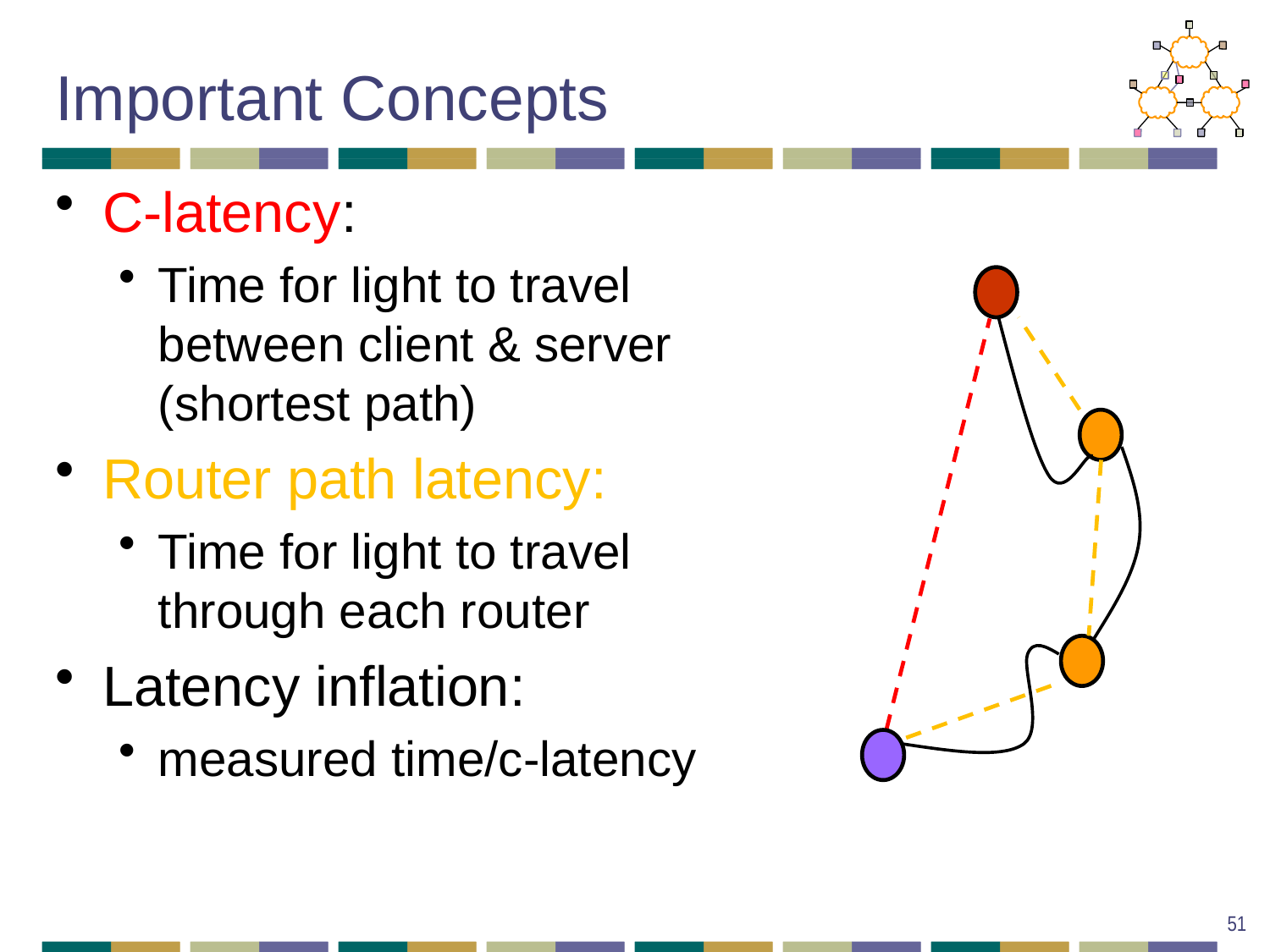

# Important Concepts
C-latency:
Time for light to travel between client & server (shortest path)
Router path latency:
Time for light to travel through each router
Latency inflation:
measured time/c-latency

51